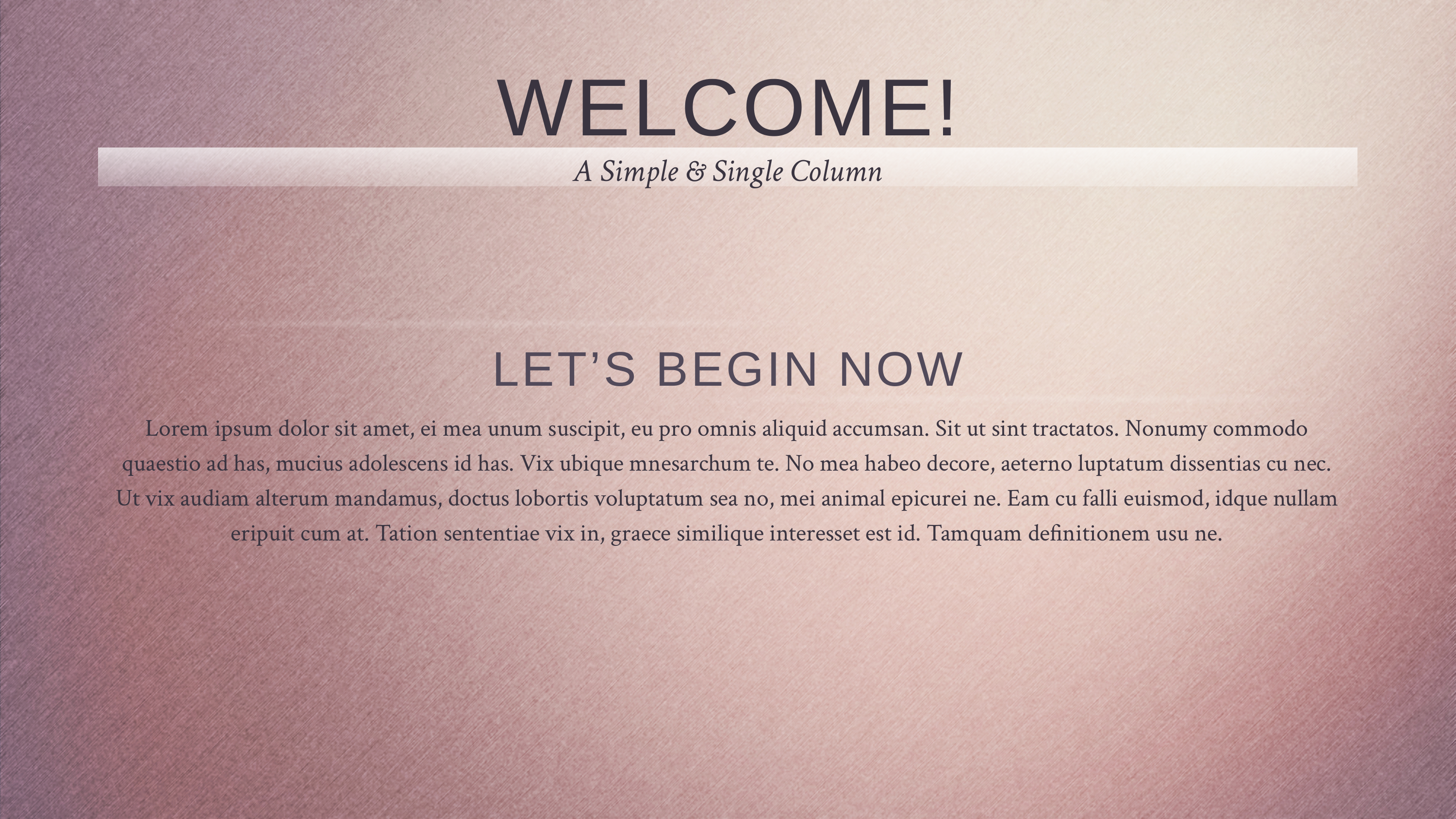

# WELCOME!
A Simple & Single Column
LET’S BEGIN NOW
Lorem ipsum dolor sit amet, ei mea unum suscipit, eu pro omnis aliquid accumsan. Sit ut sint tractatos. Nonumy commodo quaestio ad has, mucius adolescens id has. Vix ubique mnesarchum te. No mea habeo decore, aeterno luptatum dissentias cu nec.
Ut vix audiam alterum mandamus, doctus lobortis voluptatum sea no, mei animal epicurei ne. Eam cu falli euismod, idque nullam eripuit cum at. Tation sententiae vix in, graece similique interesset est id. Tamquam definitionem usu ne.